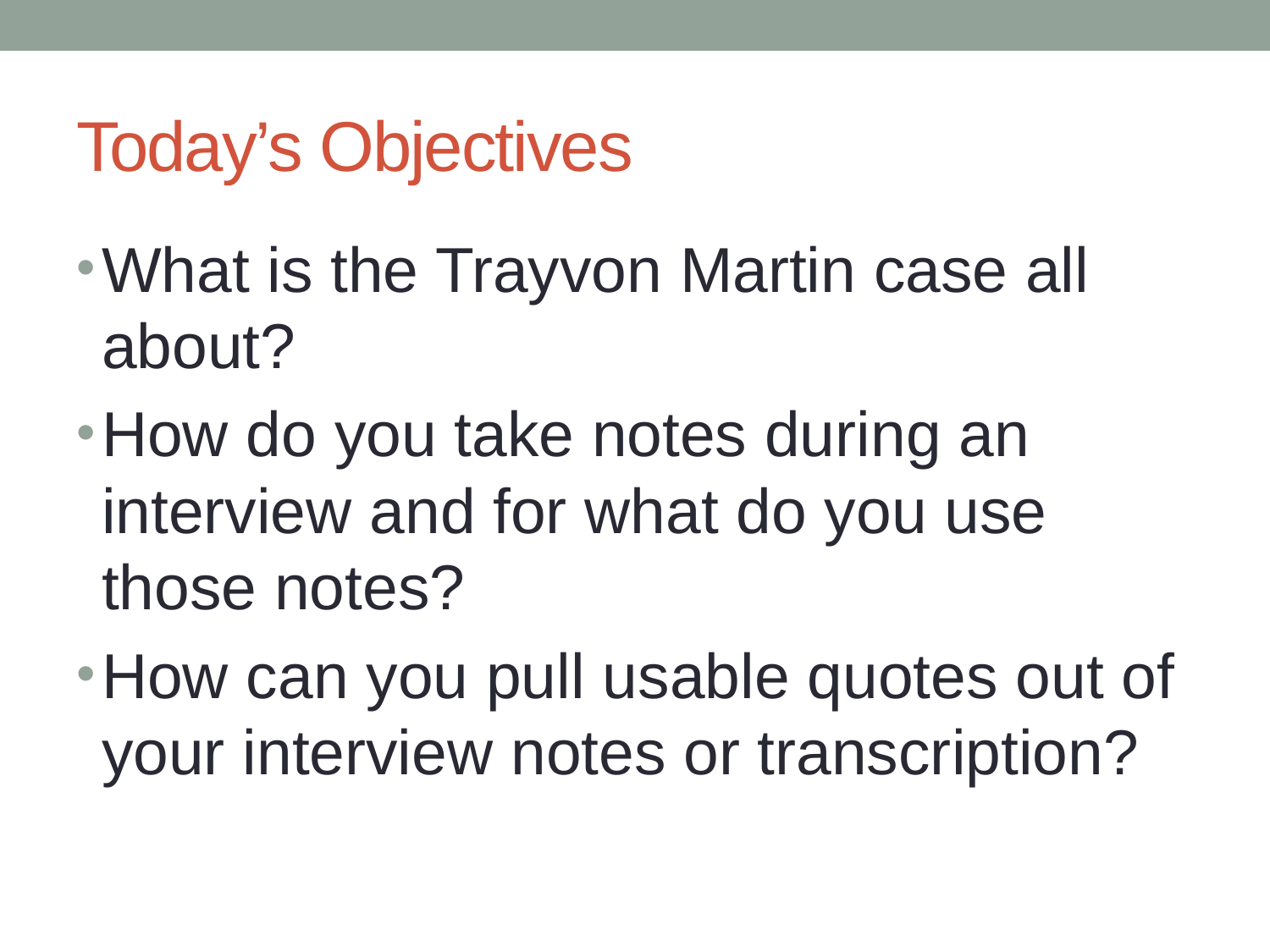

# Today’s Objectives
What is the Trayvon Martin case all about?
How do you take notes during an interview and for what do you use those notes?
How can you pull usable quotes out of your interview notes or transcription?